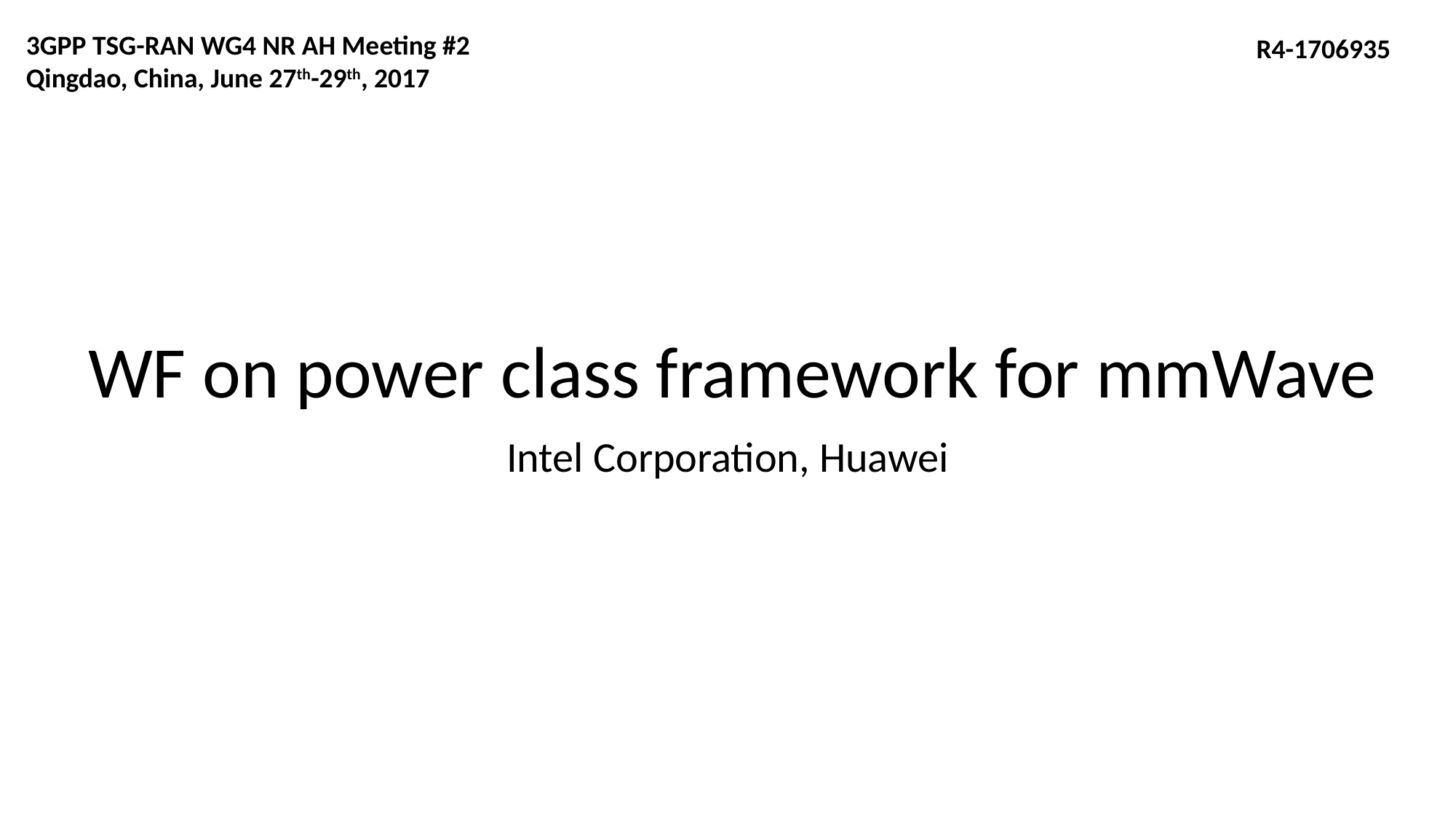

3GPP TSG-RAN WG4 NR AH Meeting #2
Qingdao, China, June 27th-29th, 2017
R4-1706935
# WF on power class framework for mmWave
Intel Corporation, Huawei